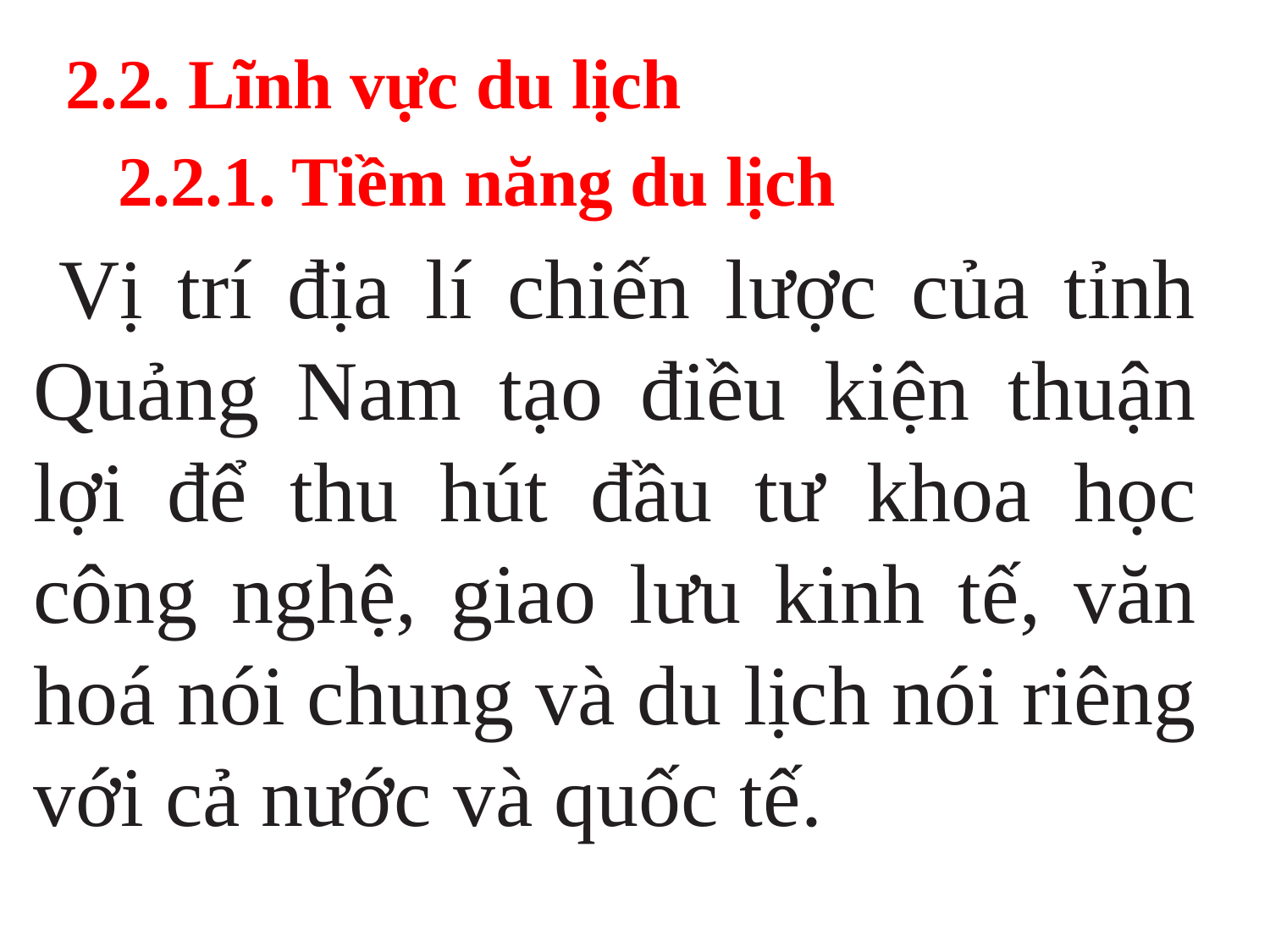

2.2. Lĩnh vực du lịch
   2.2.1. Tiềm năng du lịch
Vị trí địa lí chiến lược của tỉnh Quảng Nam tạo điều kiện thuận lợi để thu hút đầu tư khoa học công nghệ, giao lưu kinh tế, văn hoá nói chung và du lịch nói riêng với cả nước và quốc tế.